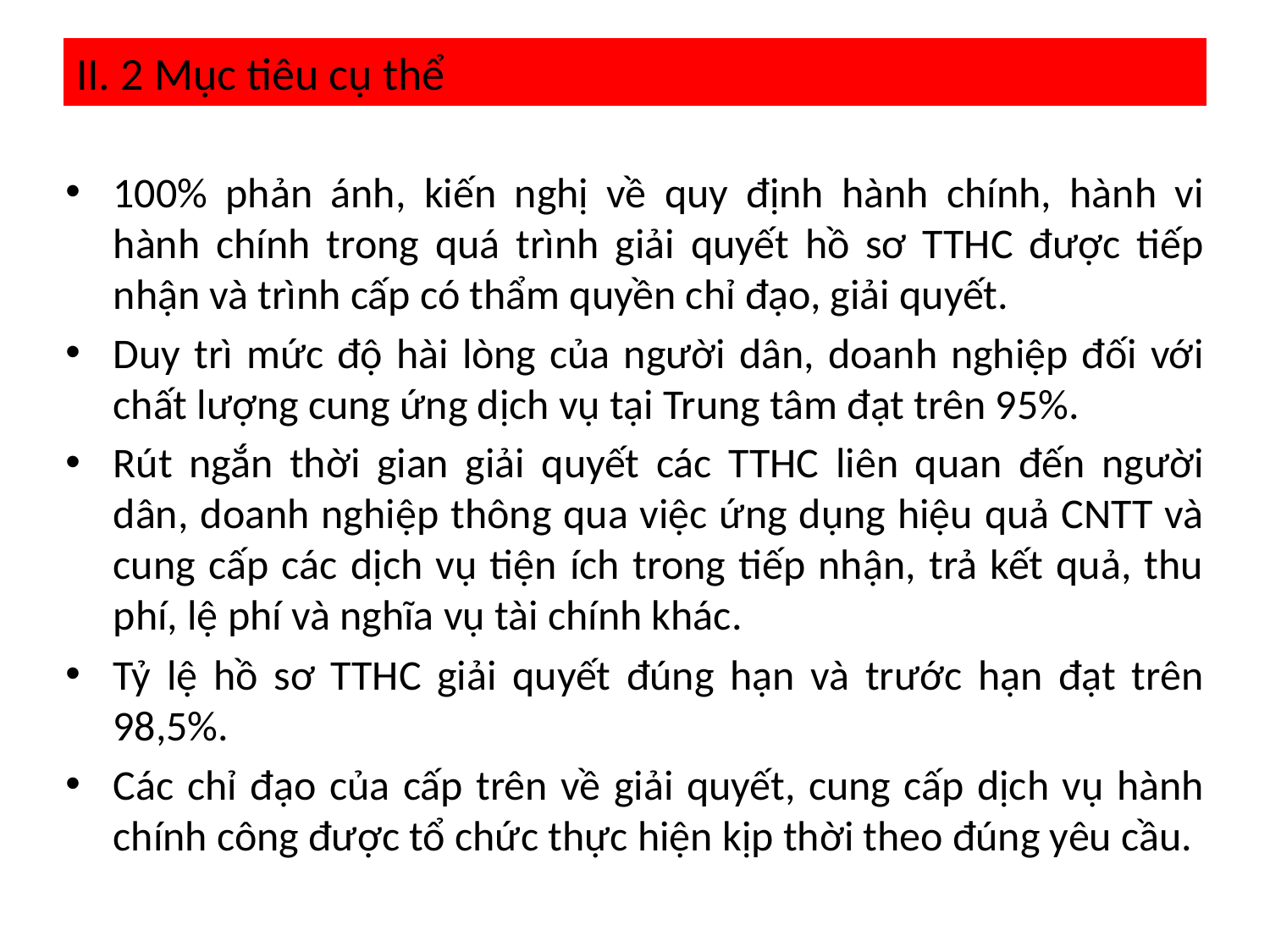

# II. 2 Mục tiêu cụ thể
100% phản ánh, kiến nghị về quy định hành chính, hành vi hành chính trong quá trình giải quyết hồ sơ TTHC được tiếp nhận và trình cấp có thẩm quyền chỉ đạo, giải quyết.
Duy trì mức độ hài lòng của người dân, doanh nghiệp đối với chất lượng cung ứng dịch vụ tại Trung tâm đạt trên 95%.
Rút ngắn thời gian giải quyết các TTHC liên quan đến người dân, doanh nghiệp thông qua việc ứng dụng hiệu quả CNTT và cung cấp các dịch vụ tiện ích trong tiếp nhận, trả kết quả, thu phí, lệ phí và nghĩa vụ tài chính khác.
Tỷ lệ hồ sơ TTHC giải quyết đúng hạn và trước hạn đạt trên 98,5%.
Các chỉ đạo của cấp trên về giải quyết, cung cấp dịch vụ hành chính công được tổ chức thực hiện kịp thời theo đúng yêu cầu.